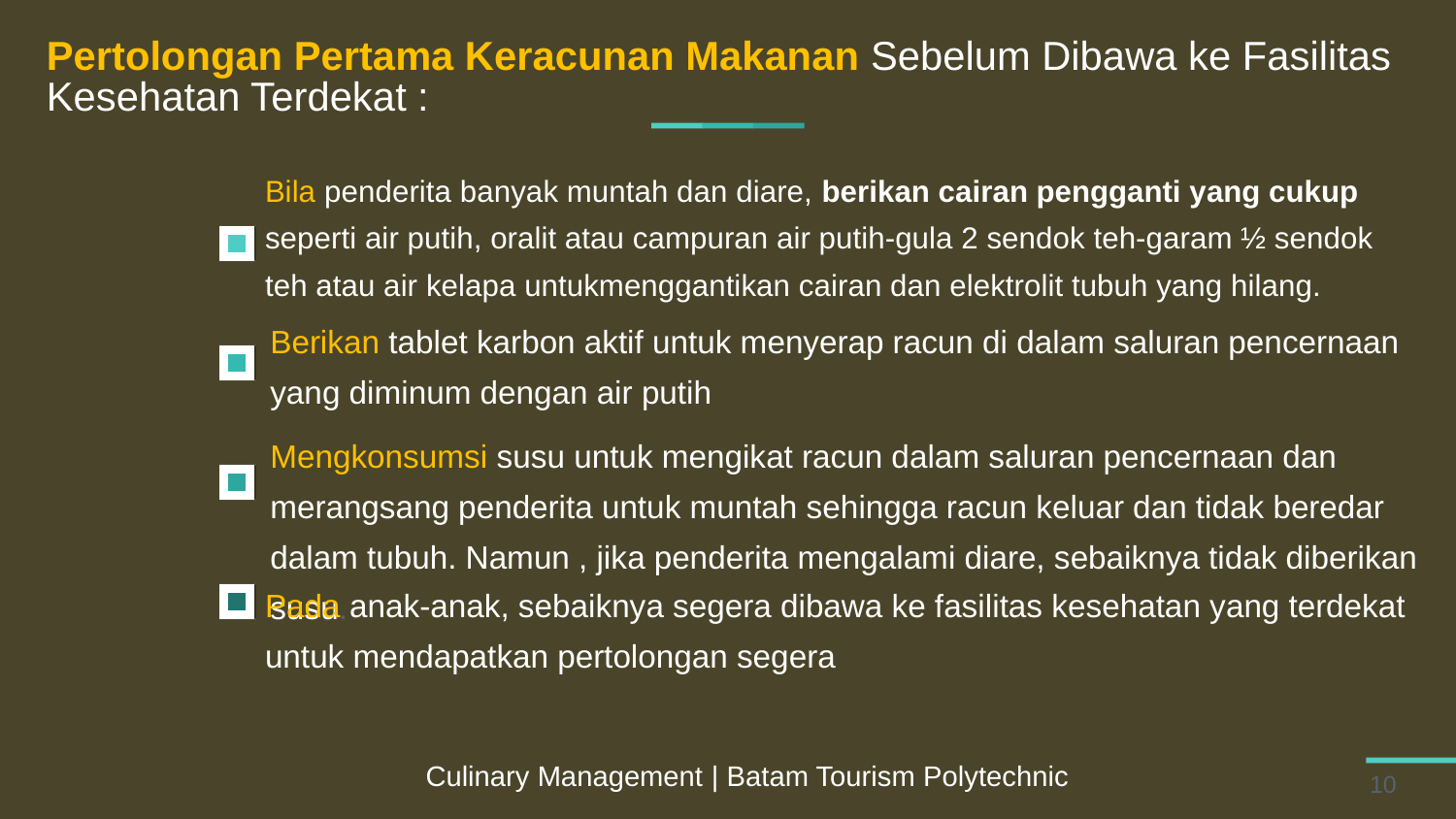

# Pertolongan Pertama Keracunan Makanan Sebelum Dibawa ke Fasilitas Kesehatan Terdekat :
Bila penderita banyak muntah dan diare, berikan cairan pengganti yang cukup seperti air putih, oralit atau campuran air putih-gula 2 sendok teh-garam ½ sendok teh atau air kelapa untukmenggantikan cairan dan elektrolit tubuh yang hilang.

Berikan tablet karbon aktif untuk menyerap racun di dalam saluran pencernaan yang diminum dengan air putih
Mengkonsumsi susu untuk mengikat racun dalam saluran pencernaan dan merangsang penderita untuk muntah sehingga racun keluar dan tidak beredar dalam tubuh. Namun , jika penderita mengalami diare, sebaiknya tidak diberikan susu.
Pada anak-anak, sebaiknya segera dibawa ke fasilitas kesehatan yang terdekat untuk mendapatkan pertolongan segera
Culinary Management | Batam Tourism Polytechnic
10